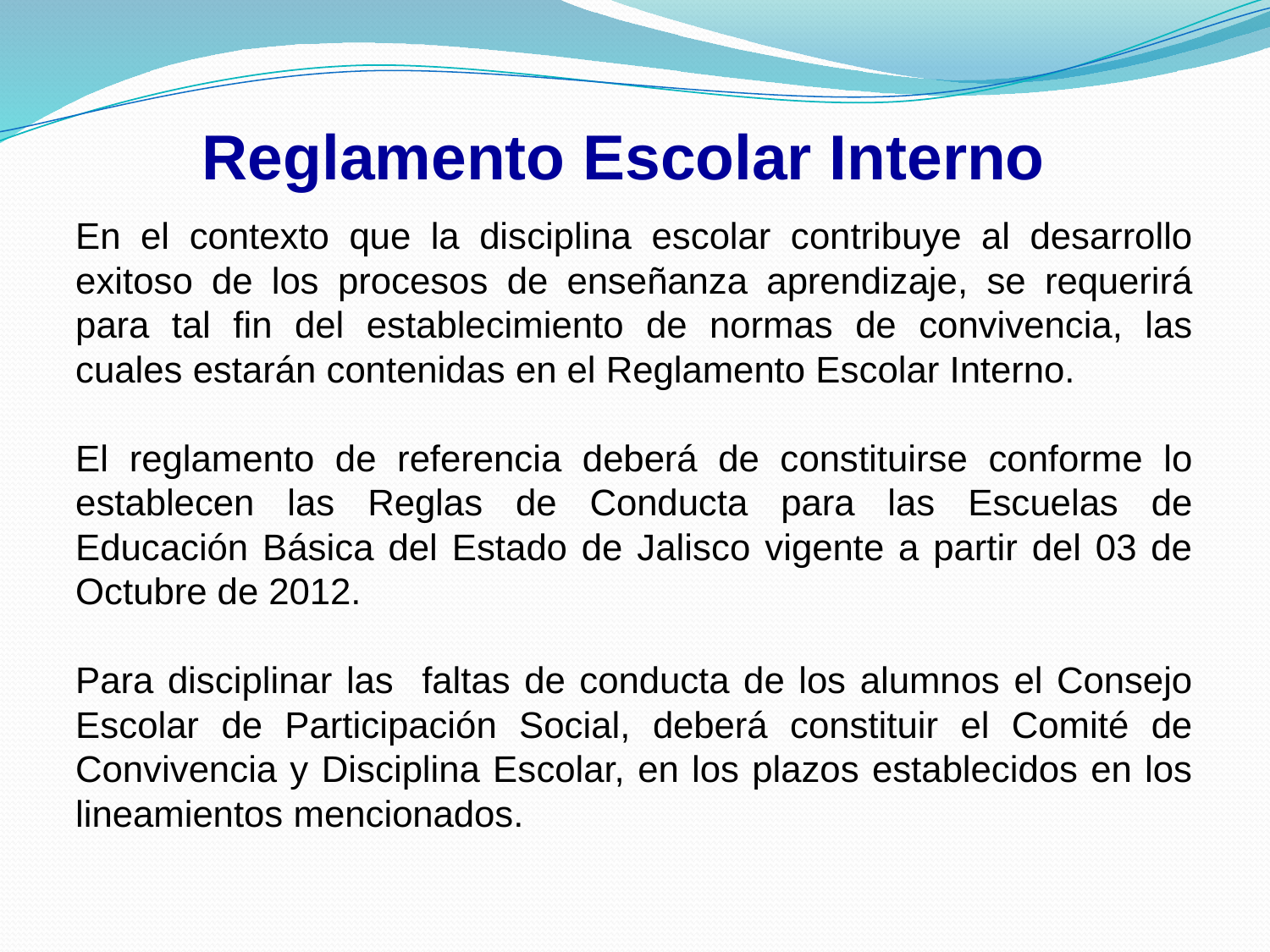

Reglamento Escolar Interno
En el contexto que la disciplina escolar contribuye al desarrollo exitoso de los procesos de enseñanza aprendizaje, se requerirá para tal fin del establecimiento de normas de convivencia, las cuales estarán contenidas en el Reglamento Escolar Interno.

El reglamento de referencia deberá de constituirse conforme lo establecen las Reglas de Conducta para las Escuelas de Educación Básica del Estado de Jalisco vigente a partir del 03 de Octubre de 2012.

Para disciplinar las  faltas de conducta de los alumnos el Consejo Escolar de Participación Social, deberá constituir el Comité de Convivencia y Disciplina Escolar, en los plazos establecidos en los lineamientos mencionados.